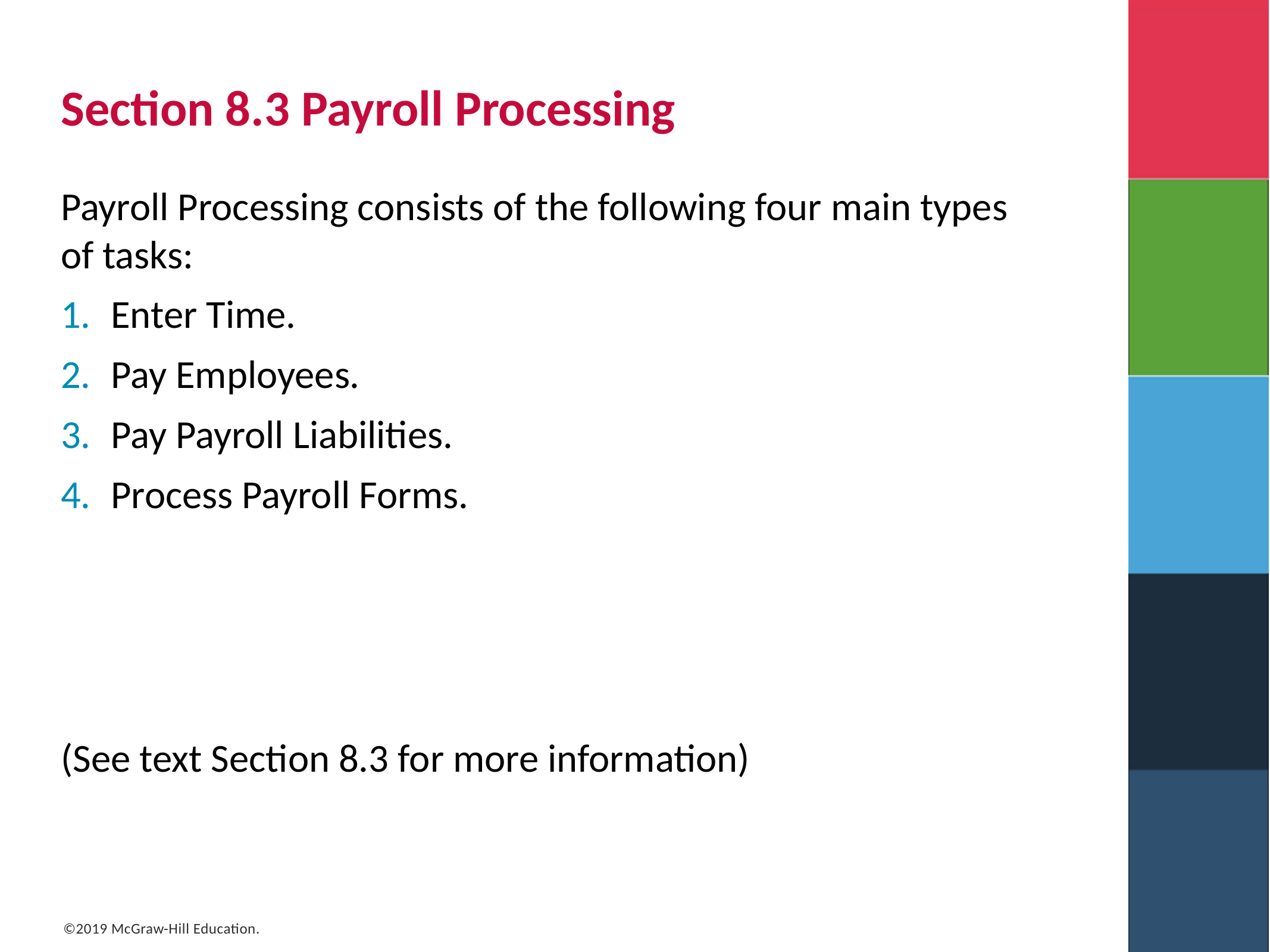

# Section 8.3 Payroll Processing
Payroll Processing consists of the following four main types of tasks:
Enter Time.
Pay Employees.
Pay Payroll Liabilities.
Process Payroll Forms.
(See text Section 8.3 for more information)